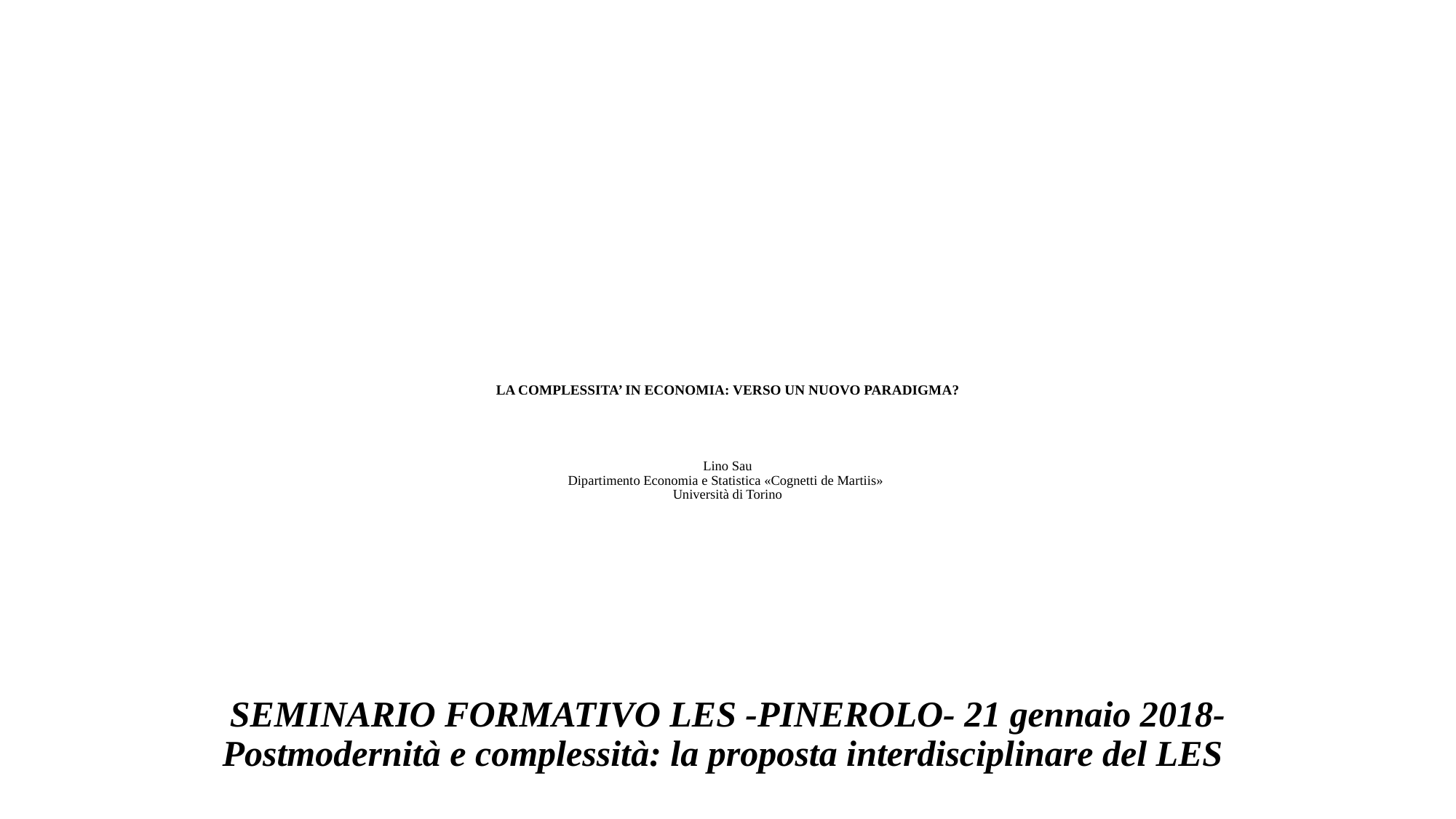

# LA COMPLESSITA’ IN ECONOMIA: VERSO UN NUOVO PARADIGMA? Lino Sau Dipartimento Economia e Statistica «Cognetti de Martiis» Università di Torino

SEMINARIO FORMATIVO LES -PINEROLO- 21 gennaio 2018- Postmodernità e complessità: la proposta interdisciplinare del LES